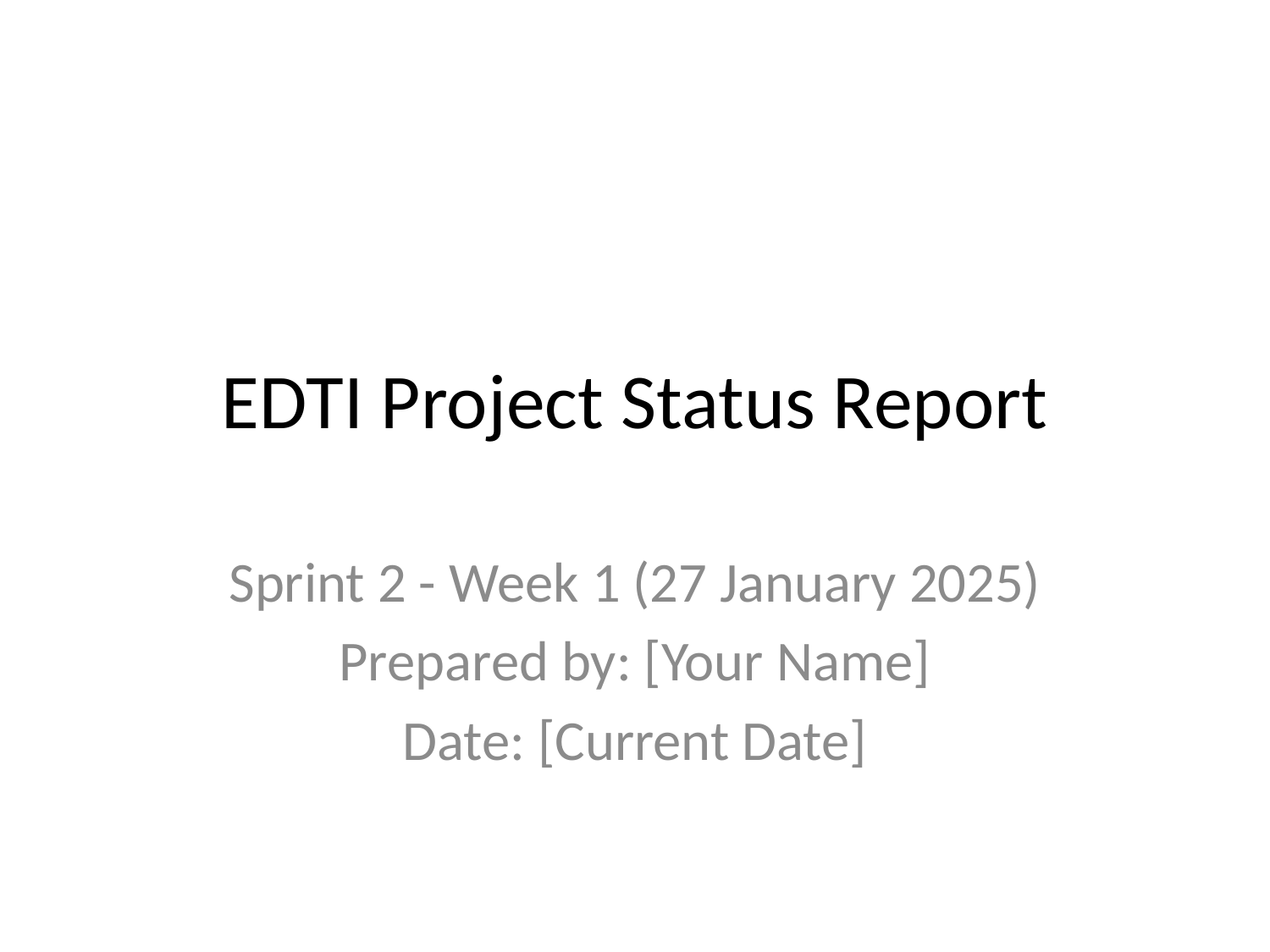

# EDTI Project Status Report
Sprint 2 - Week 1 (27 January 2025)
Prepared by: [Your Name]
Date: [Current Date]